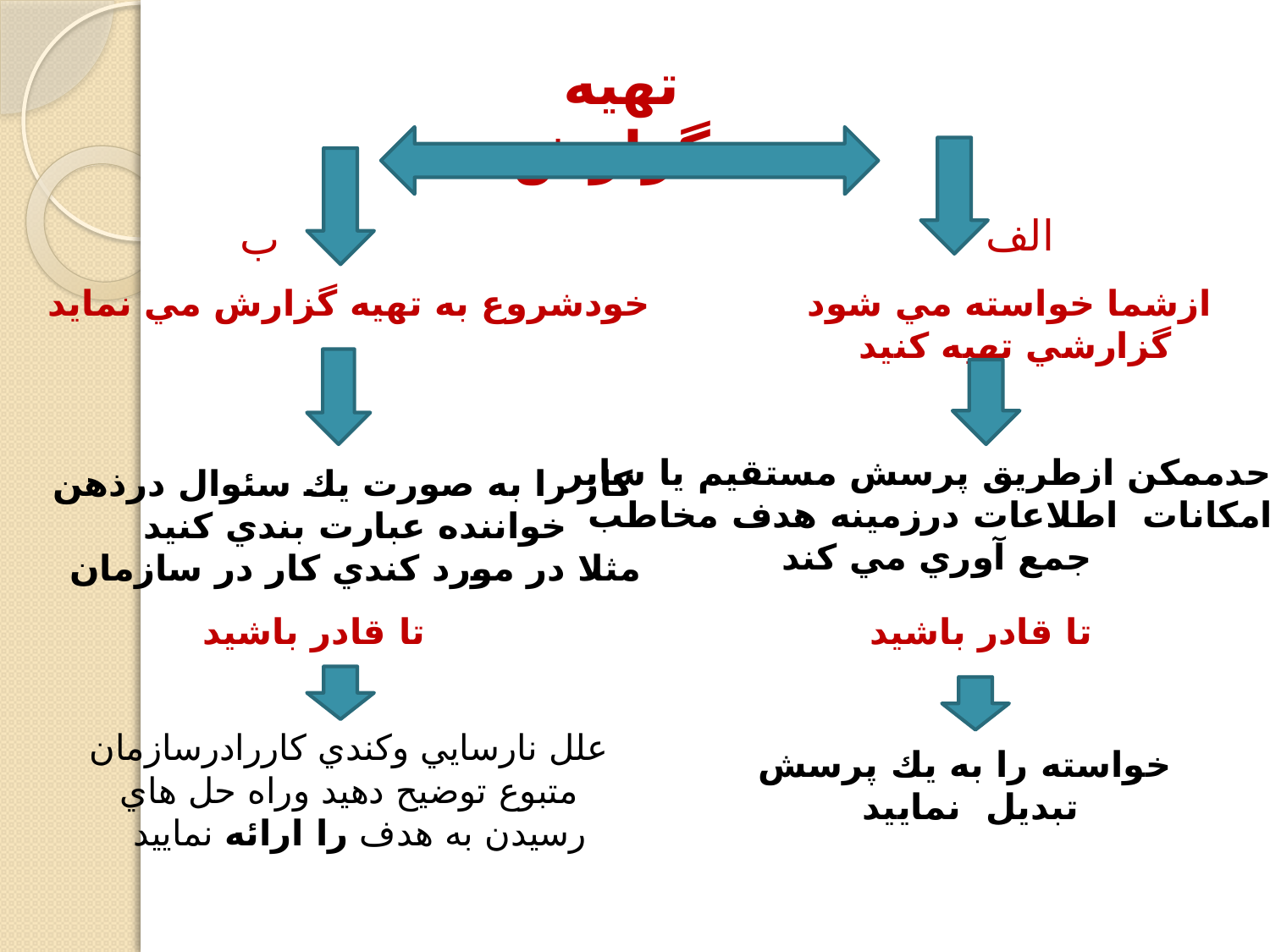

تهيه گزارش

الف
ب
خودشروع به تهيه گزارش مي نمايد
ازشما خواسته مي شود
 گزارشي تهيه كنيد

تا حدممكن ازطريق پرسش مستقيم يا ساير
امكانات  اطلاعات درزمينه هدف مخاطب
جمع آوري مي كند
كار را به صورت يك سئوال درذهن
 خواننده عبارت بندي كنيد
 مثلا در مورد كندي كار در سازمان
تا قادر باشيد
تا قادر باشيد

علل نارسايي وكندي كاررادرسازمان
متبوع توضيح دهيد وراه حل هاي
 رسيدن به هدف را ارائه نماييد
خواسته را به يك پرسش
 تبديل  نماييد